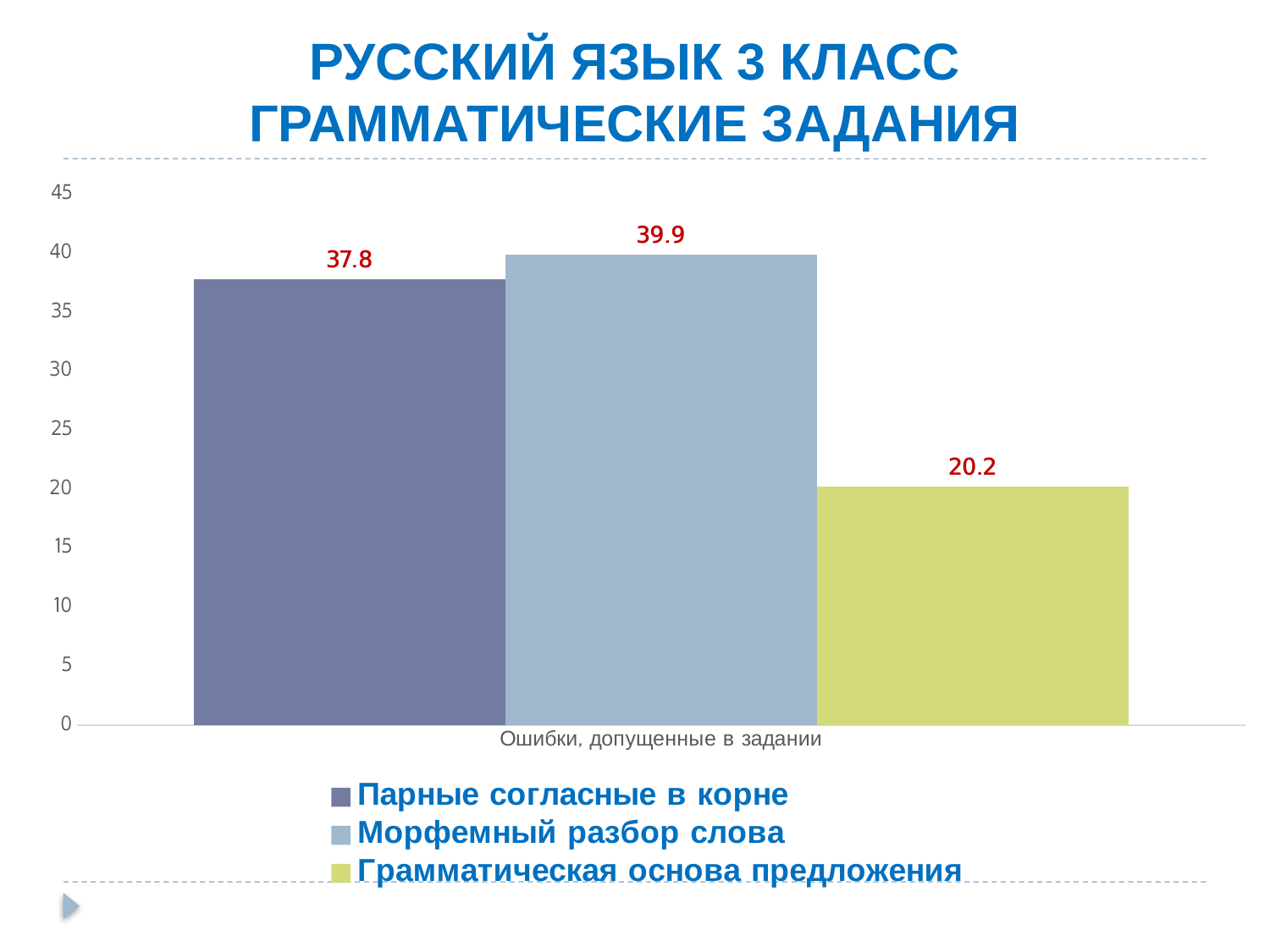

# РУССКИЙ ЯЗЫК 3 КЛАСС ГРАММАТИЧЕСКИЕ ЗАДАНИЯ

### Chart

| Category | Парные согласные в корне | Морфемный разбор слова | Грамматическая основа предложения |
|---|---|---|---|
| Ошибки, допущенные в задании | 37.8 | 39.9 | 20.2 |